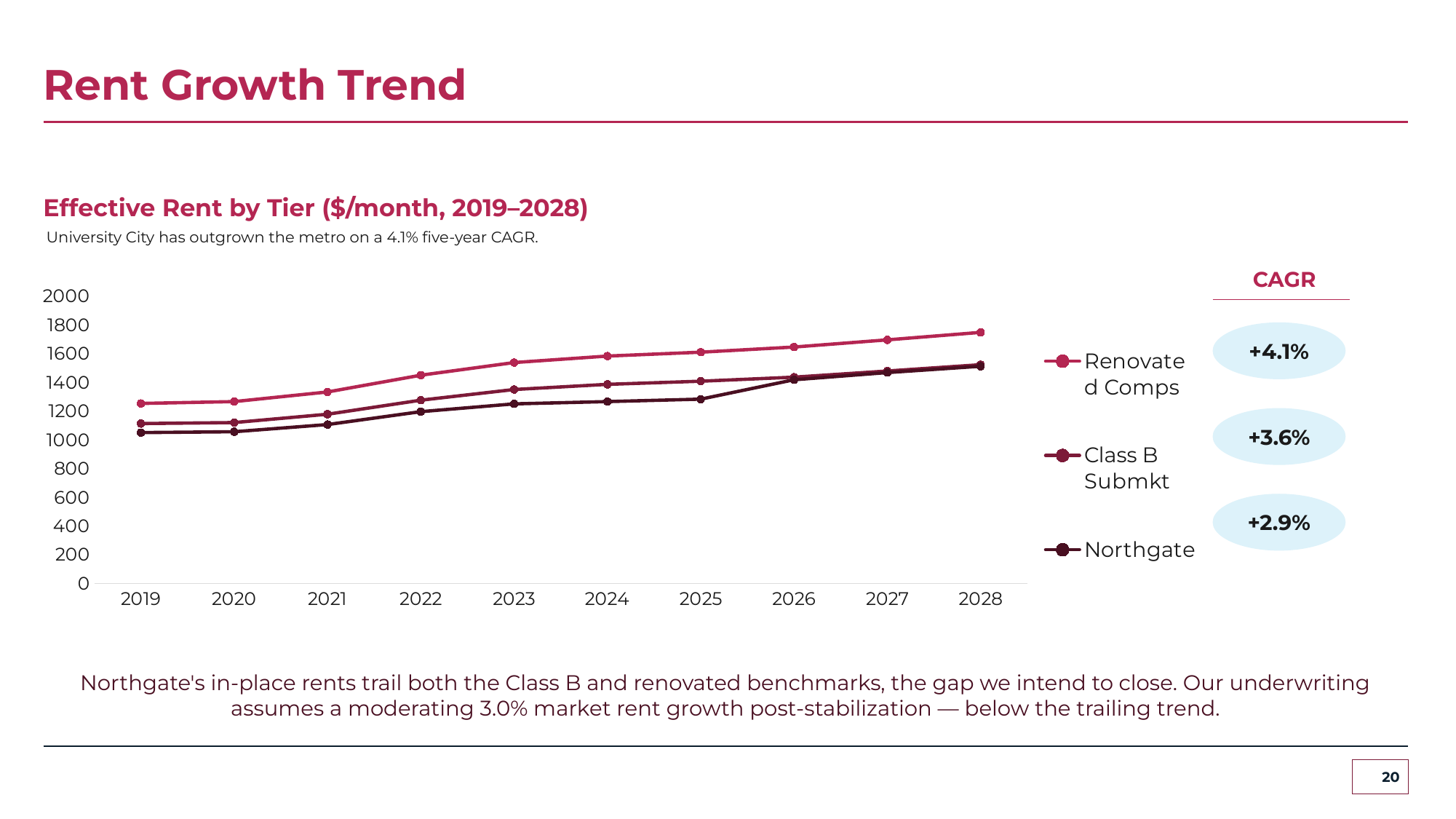

# Rent Growth Trend
Effective Rent by Tier ($/month, 2019–2028)
University City has outgrown the metro on a 4.1% five-year CAGR.
CAGR

### Chart

| Category | Renovated Comps | Class B Submkt | Northgate |
|---|---|---|---|
| 2019 | 1255.0 | 1115.0 | 1052.0 |
| 2020 | 1268.0 | 1122.0 | 1058.0 |
| 2021 | 1335.0 | 1180.0 | 1108.0 |
| 2022 | 1452.0 | 1278.0 | 1198.0 |
| 2023 | 1540.0 | 1352.0 | 1252.0 |
| 2024 | 1585.0 | 1388.0 | 1268.0 |
| 2025 | 1612.0 | 1410.0 | 1285.0 |
| 2026 | 1648.0 | 1438.0 | 1420.0 |
| 2027 | 1698.0 | 1481.0 | 1470.0 |
| 2028 | 1750.0 | 1525.0 | 1514.0 |
+4.1%
+3.6%
+2.9%
Northgate's in-place rents trail both the Class B and renovated benchmarks, the gap we intend to close. Our underwriting assumes a moderating 3.0% market rent growth post-stabilization — below the trailing trend.
20